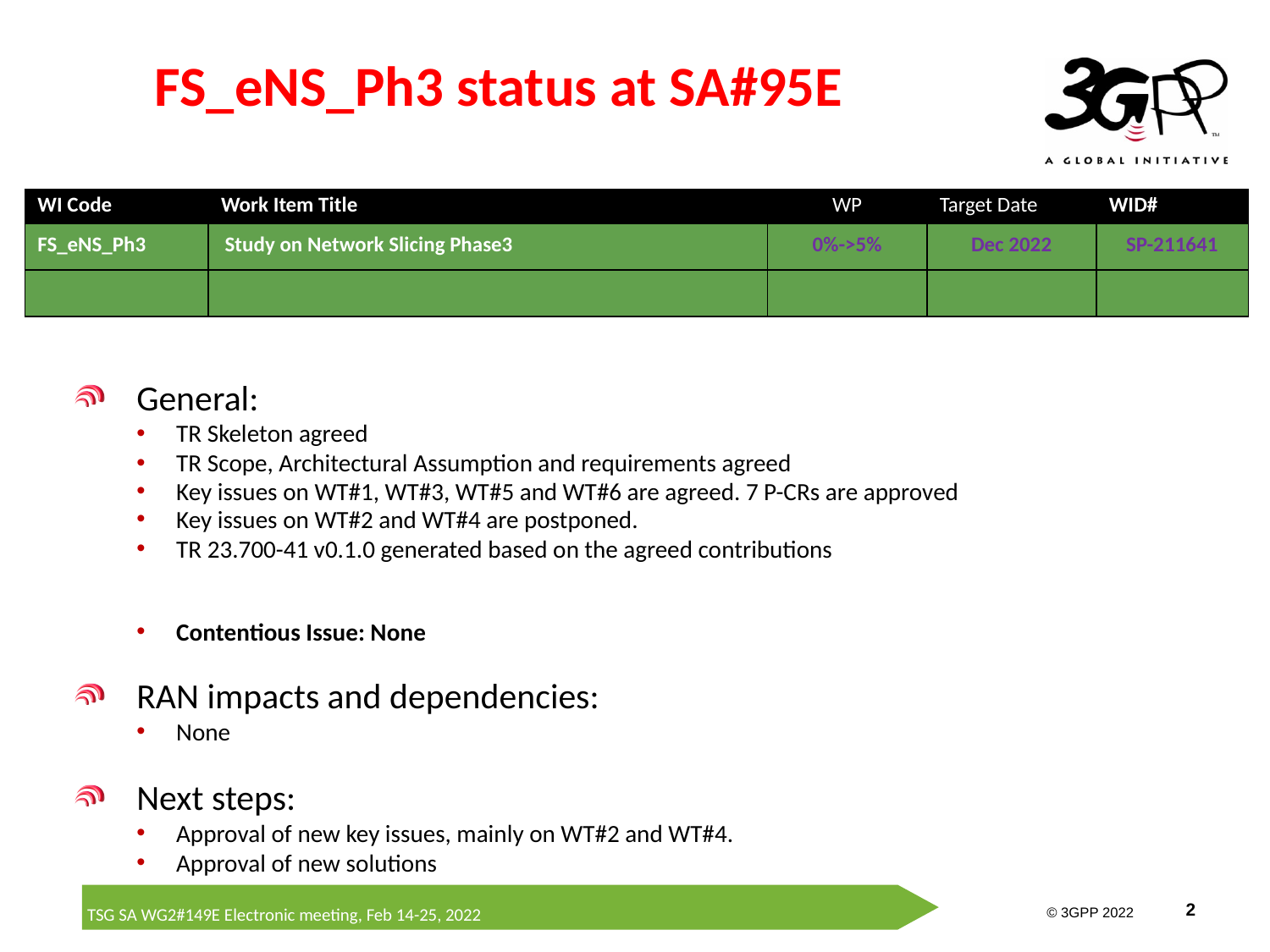

# FS_eNS_Ph3 status at SA#95E
| WI Code | Work Item Title | WP | Target Date | WID# |
| --- | --- | --- | --- | --- |
| FS\_eNS\_Ph3 | Study on Network Slicing Phase3 | 0%->5% | Dec 2022 | SP-211641 |
|  |  |  |  |  |
General:
TR Skeleton agreed
TR Scope, Architectural Assumption and requirements agreed
Key issues on WT#1, WT#3, WT#5 and WT#6 are agreed. 7 P-CRs are approved
Key issues on WT#2 and WT#4 are postponed.
TR 23.700-41 v0.1.0 generated based on the agreed contributions

Contentious Issue: None

RAN impacts and dependencies:
None

Next steps:
Approval of new key issues, mainly on WT#2 and WT#4.
Approval of new solutions